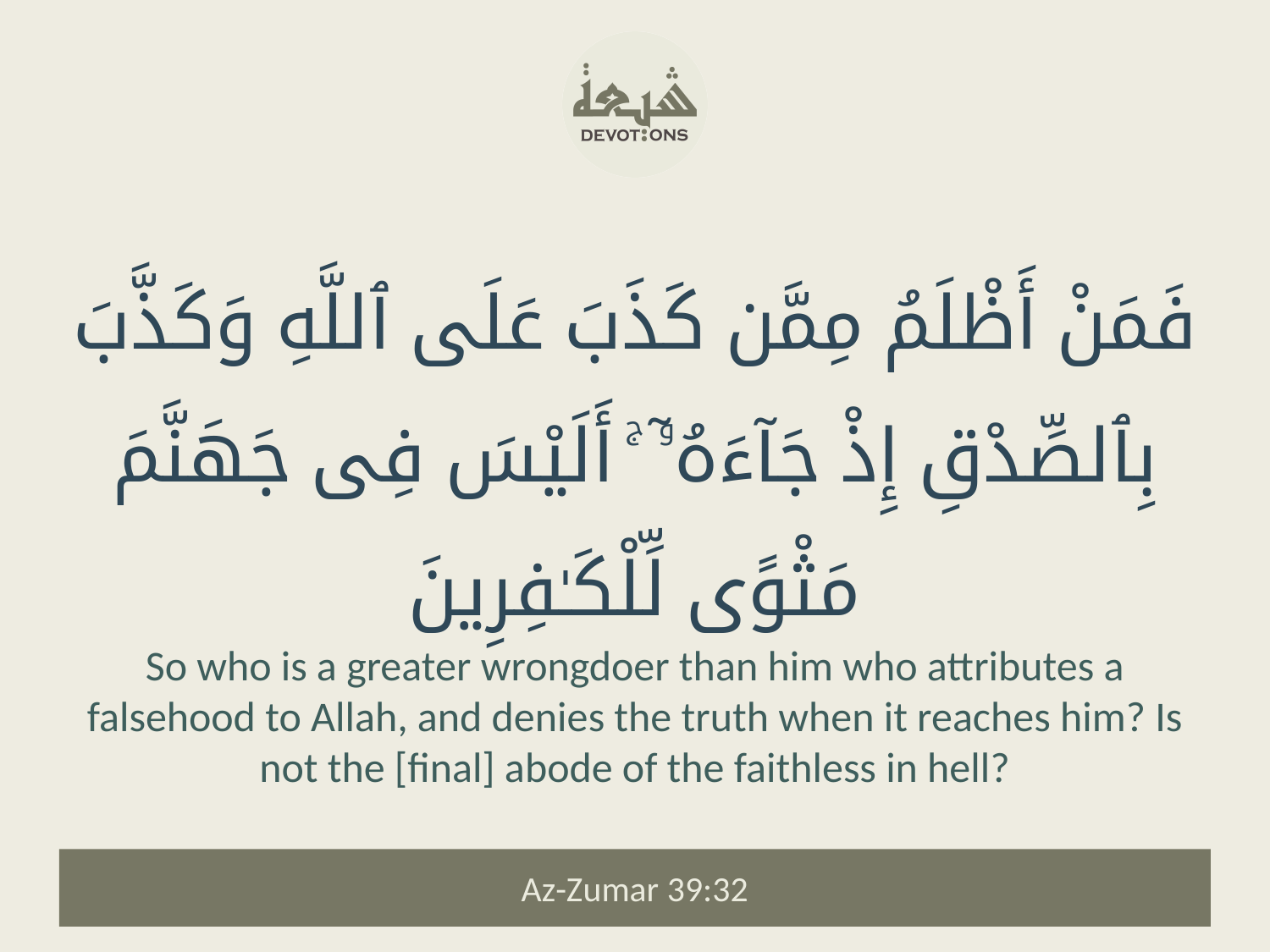

فَمَنْ أَظْلَمُ مِمَّن كَذَبَ عَلَى ٱللَّهِ وَكَذَّبَ بِٱلصِّدْقِ إِذْ جَآءَهُۥٓ ۚ أَلَيْسَ فِى جَهَنَّمَ مَثْوًى لِّلْكَـٰفِرِينَ
So who is a greater wrongdoer than him who attributes a falsehood to Allah, and denies the truth when it reaches him? Is not the [final] abode of the faithless in hell?
Az-Zumar 39:32